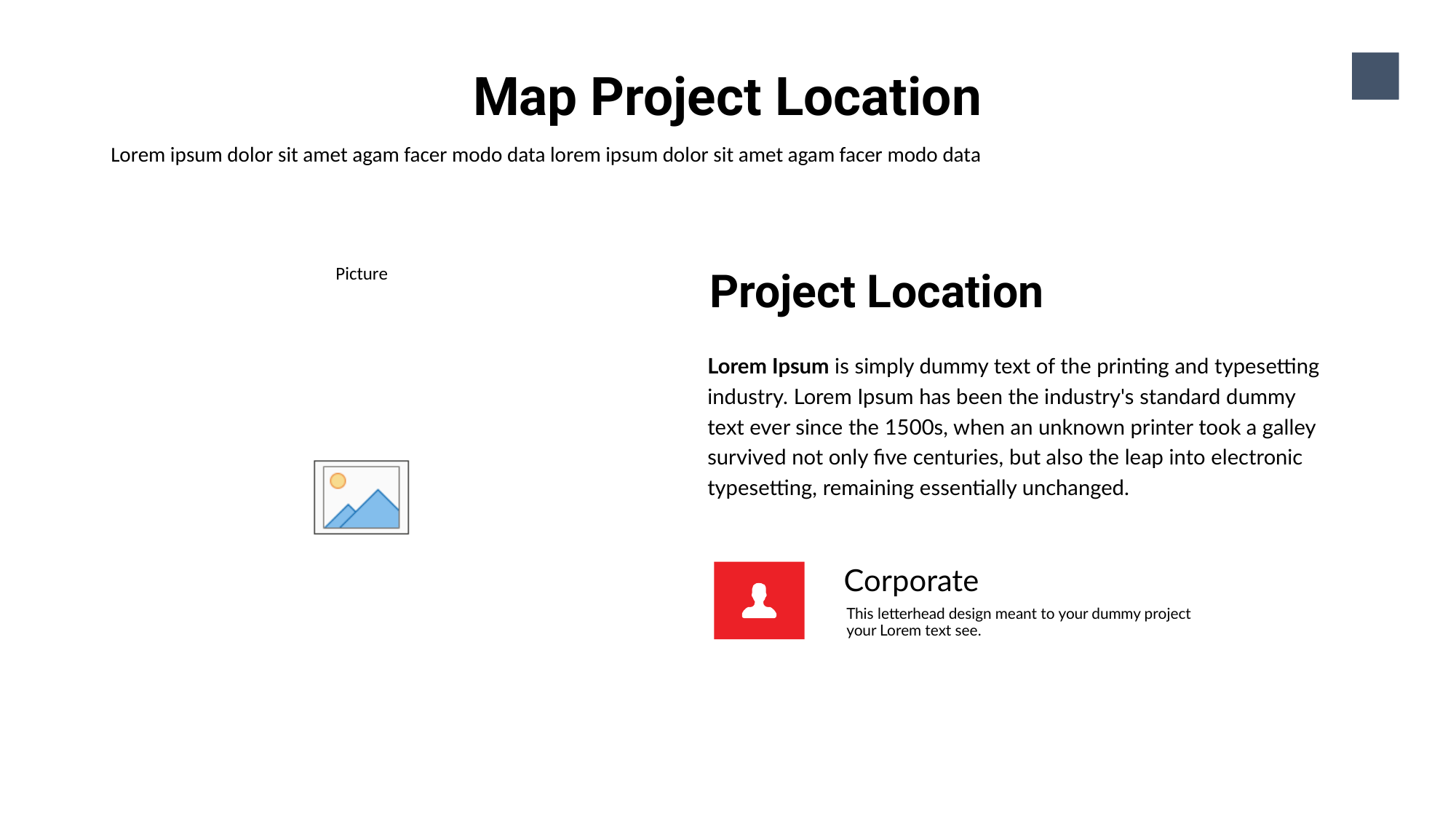

Map Project Location
24
Lorem ipsum dolor sit amet agam facer modo data lorem ipsum dolor sit amet agam facer modo data

Project Location
Lorem Ipsum is simply dummy text of the printing and typesetting industry. Lorem Ipsum has been the industry's standard dummy text ever since the 1500s, when an unknown printer took a galley survived not only five centuries, but also the leap into electronic typesetting, remaining essentially unchanged.
Corporate

This letterhead design meant to your dummy project your Lorem text see.